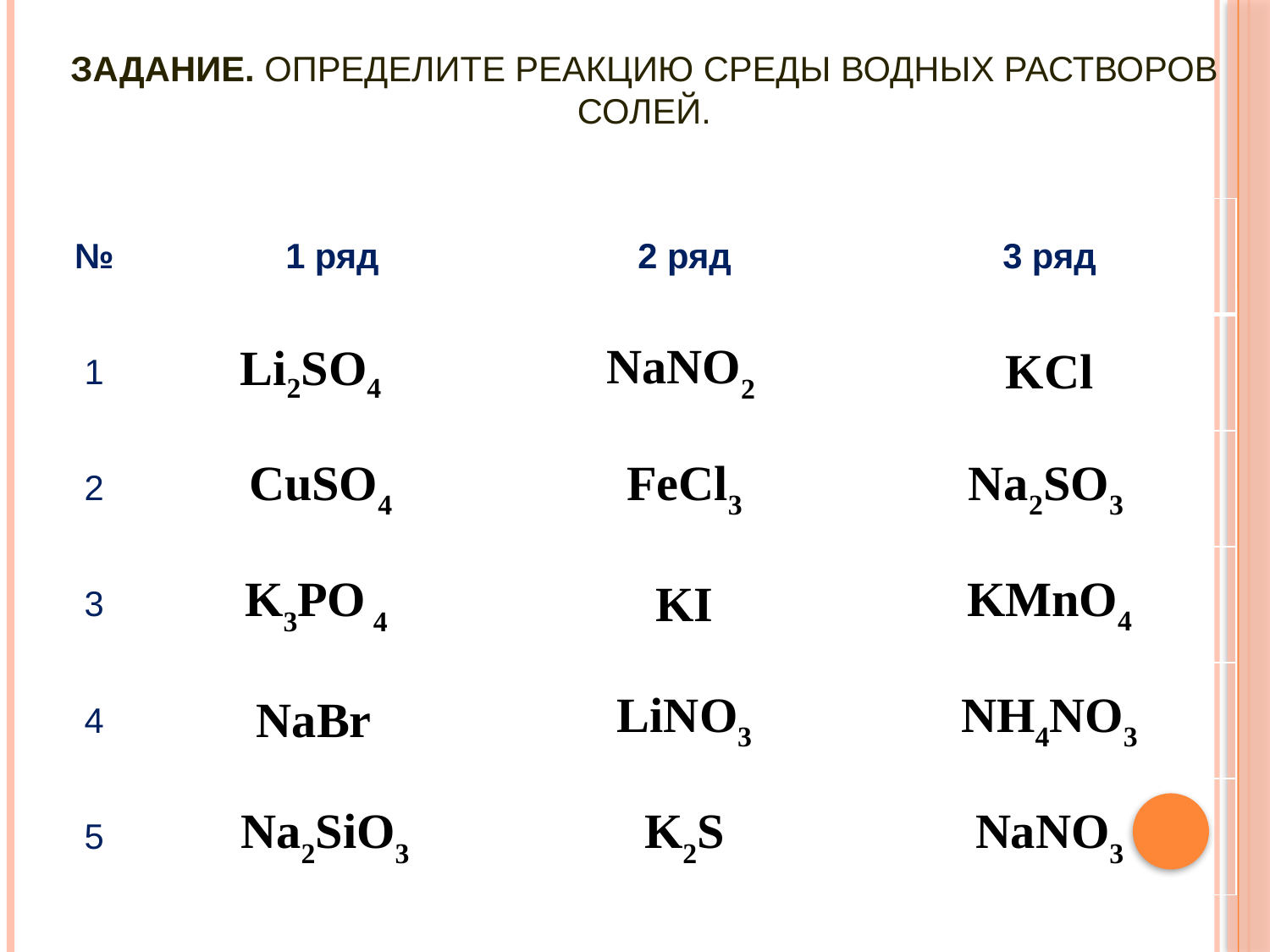

# Задание. Определите реакцию среды водных растворов солей.
| № | 1 ряд | 2 ряд | 3 ряд |
| --- | --- | --- | --- |
| 1 | Li2SO4 | NaNO2 | KCl |
| 2 | CuSO4 | FeCl3 | Na2SO3 |
| 3 | K3PO 4 | KI | KMnO4 |
| 4 | NaBr | LiNO3 | NH4NO3 |
| 5 | Na2SiO3 | K2S | NaNO3 |